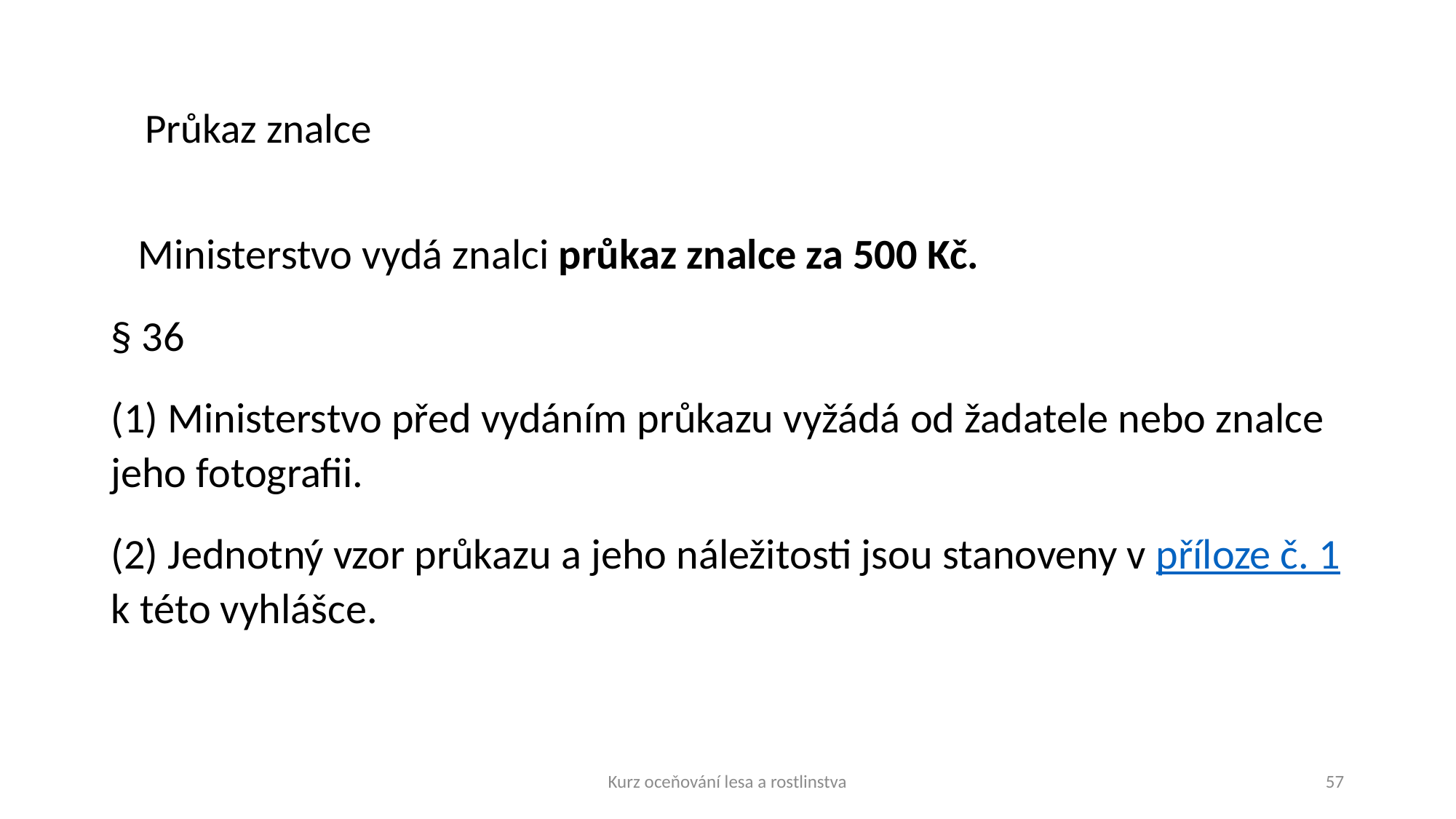

# Průkaz znalce
Ministerstvo vydá znalci průkaz znalce za 500 Kč.
§ 36
(1) Ministerstvo před vydáním průkazu vyžádá od žadatele nebo znalce jeho fotografii.
(2) Jednotný vzor průkazu a jeho náležitosti jsou stanoveny v příloze č. 1 k této vyhlášce.

Kurz oceňování lesa a rostlinstva
57